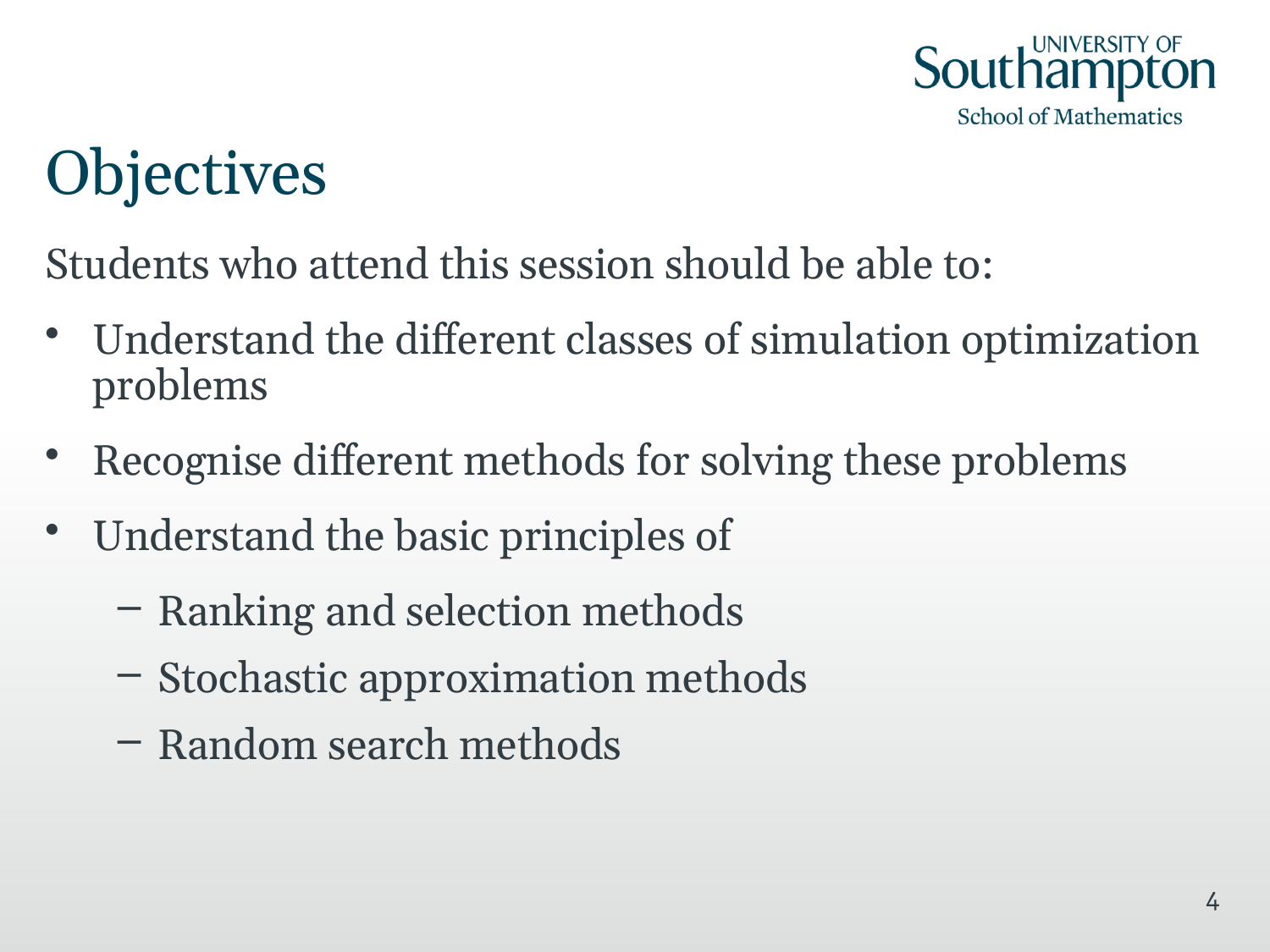

# Objectives
Students who attend this session should be able to:
Understand the different classes of simulation optimization problems
Recognise different methods for solving these problems
Understand the basic principles of
Ranking and selection methods
Stochastic approximation methods
Random search methods

4